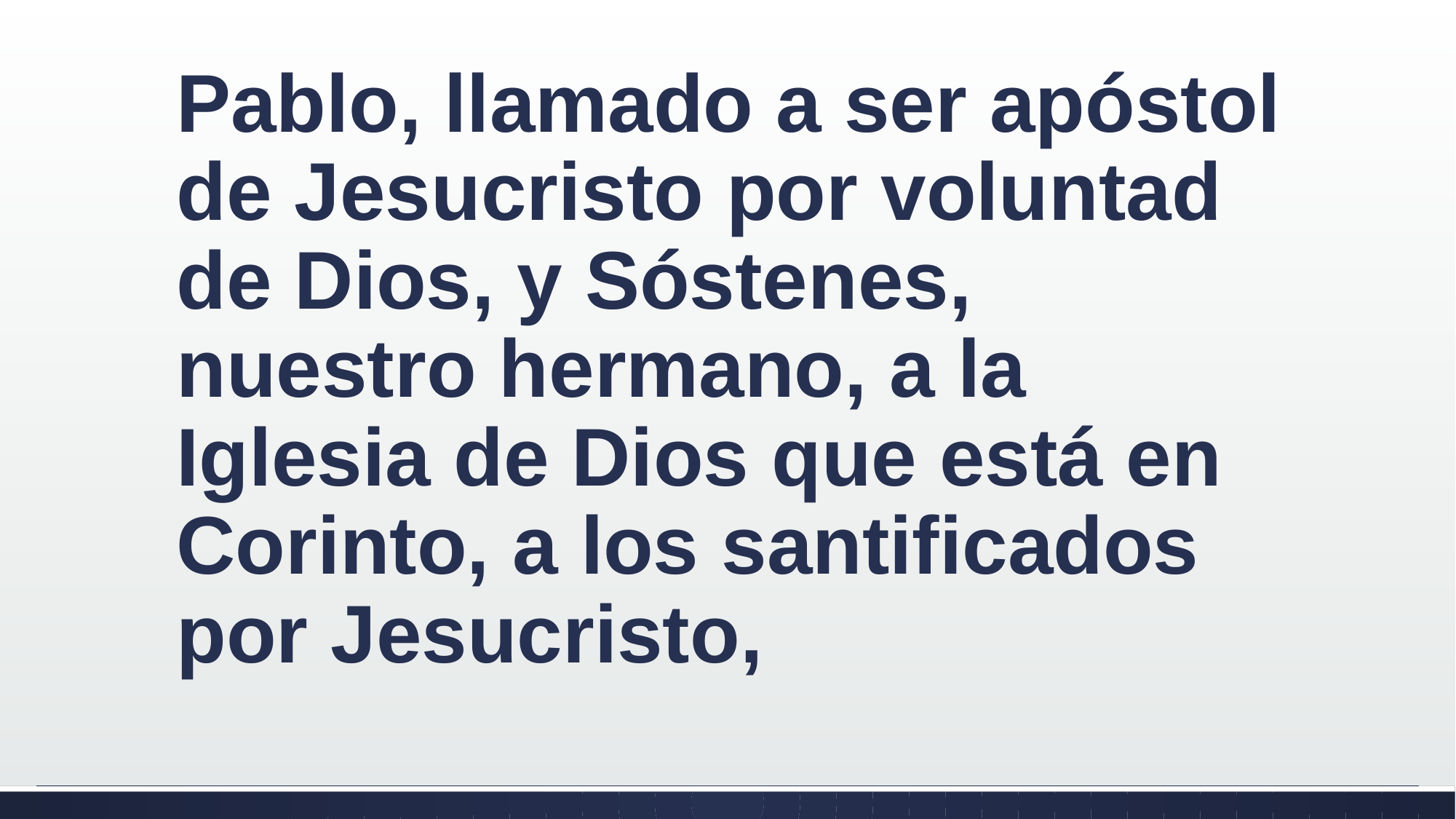

#
Pablo, llamado a ser apóstol de Jesucristo por voluntad de Dios, y Sóstenes, nuestro hermano, a la Iglesia de Dios que está en Corinto, a los santificados por Jesucristo,